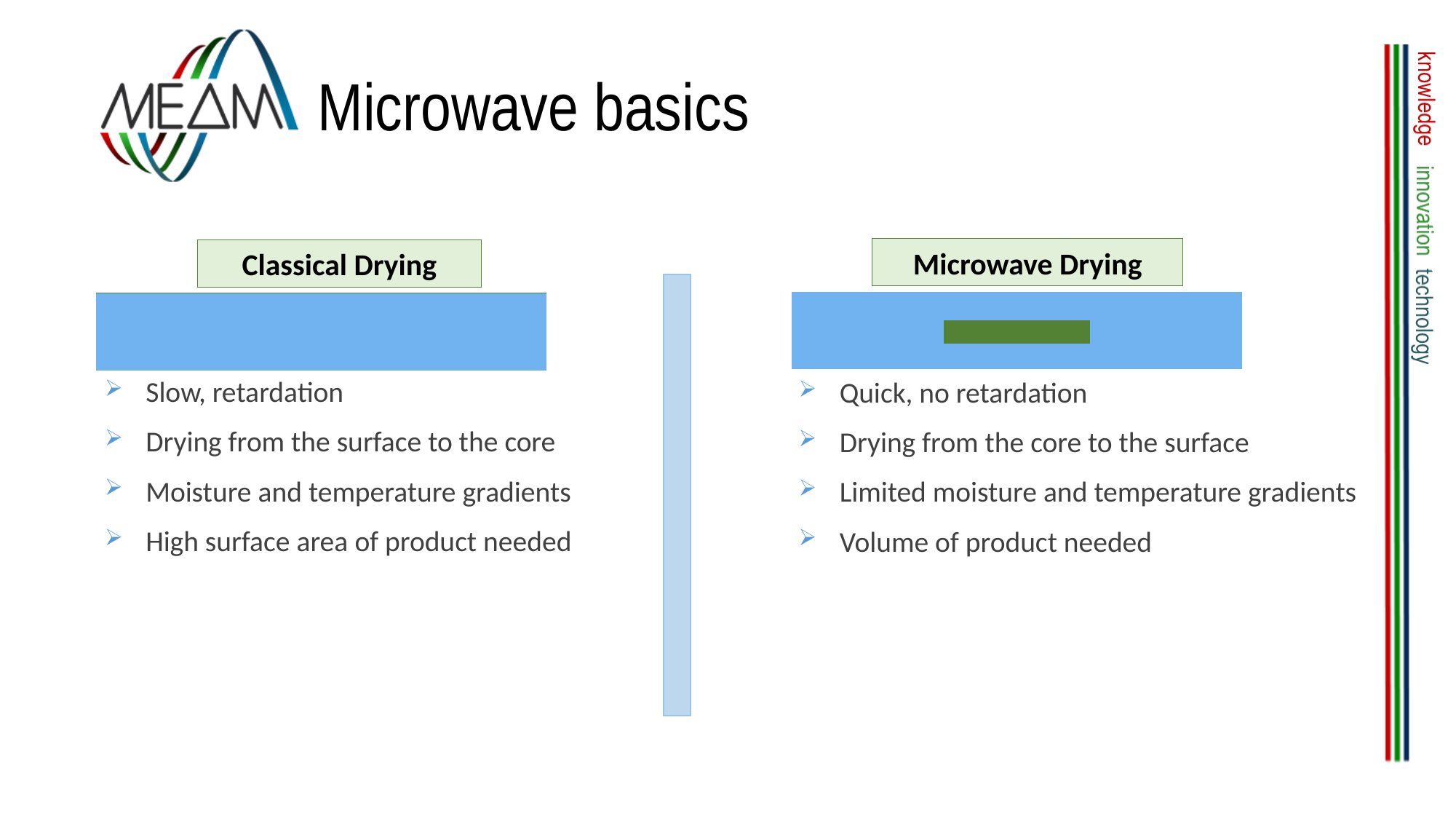

Microwave basics

Microwave Drying
Classical Drying

Slow, retardation
Drying from the surface to the core
Moisture and temperature gradients
High surface area of product needed

Quick, no retardation
Drying from the core to the surface
Limited moisture and temperature gradients
Volume of product needed